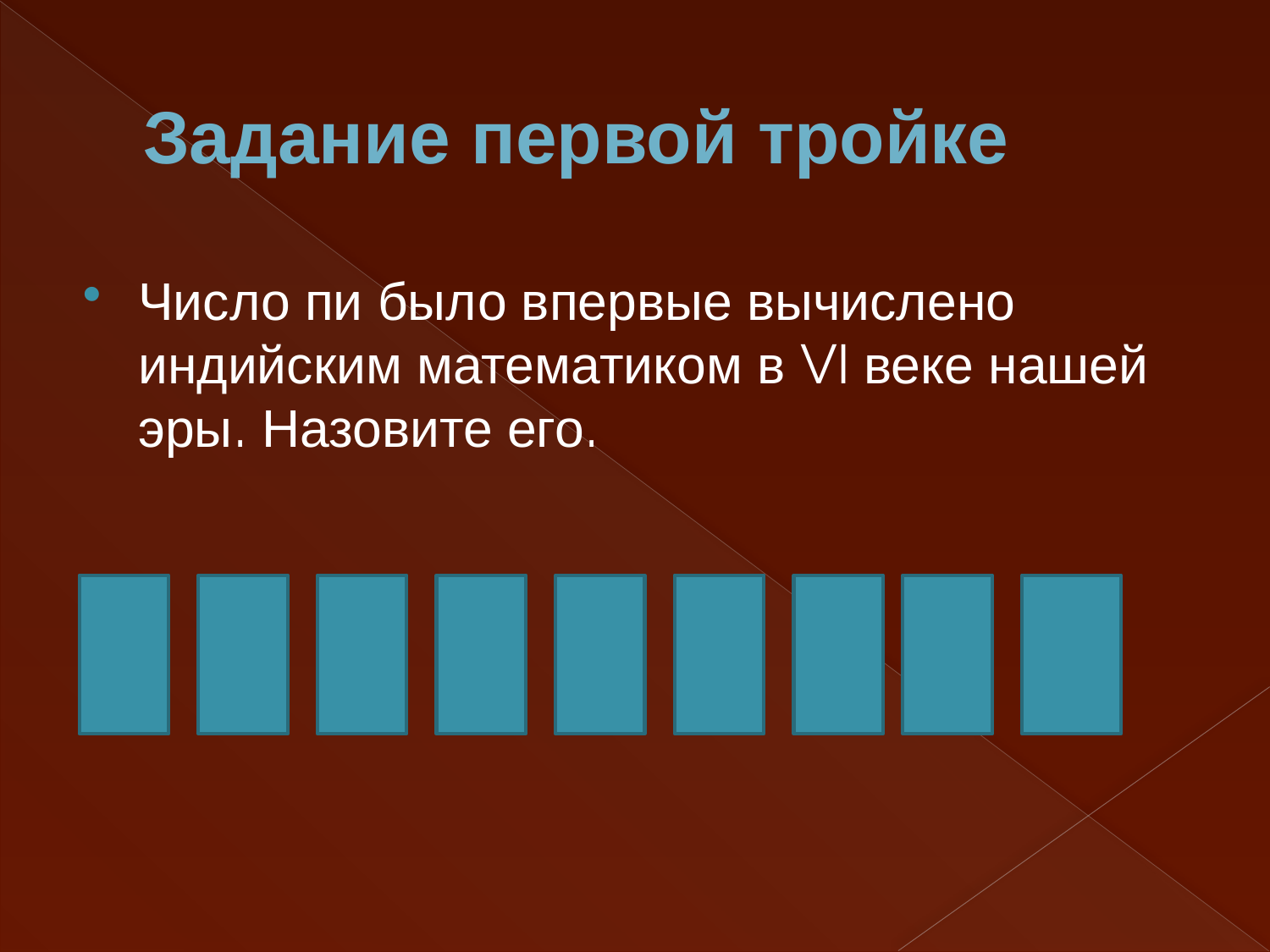

# Задание первой тройке
Число пи было впервые вычислено индийским математиком в VI веке нашей эры. Назовите его.

Б у д х а й я н а